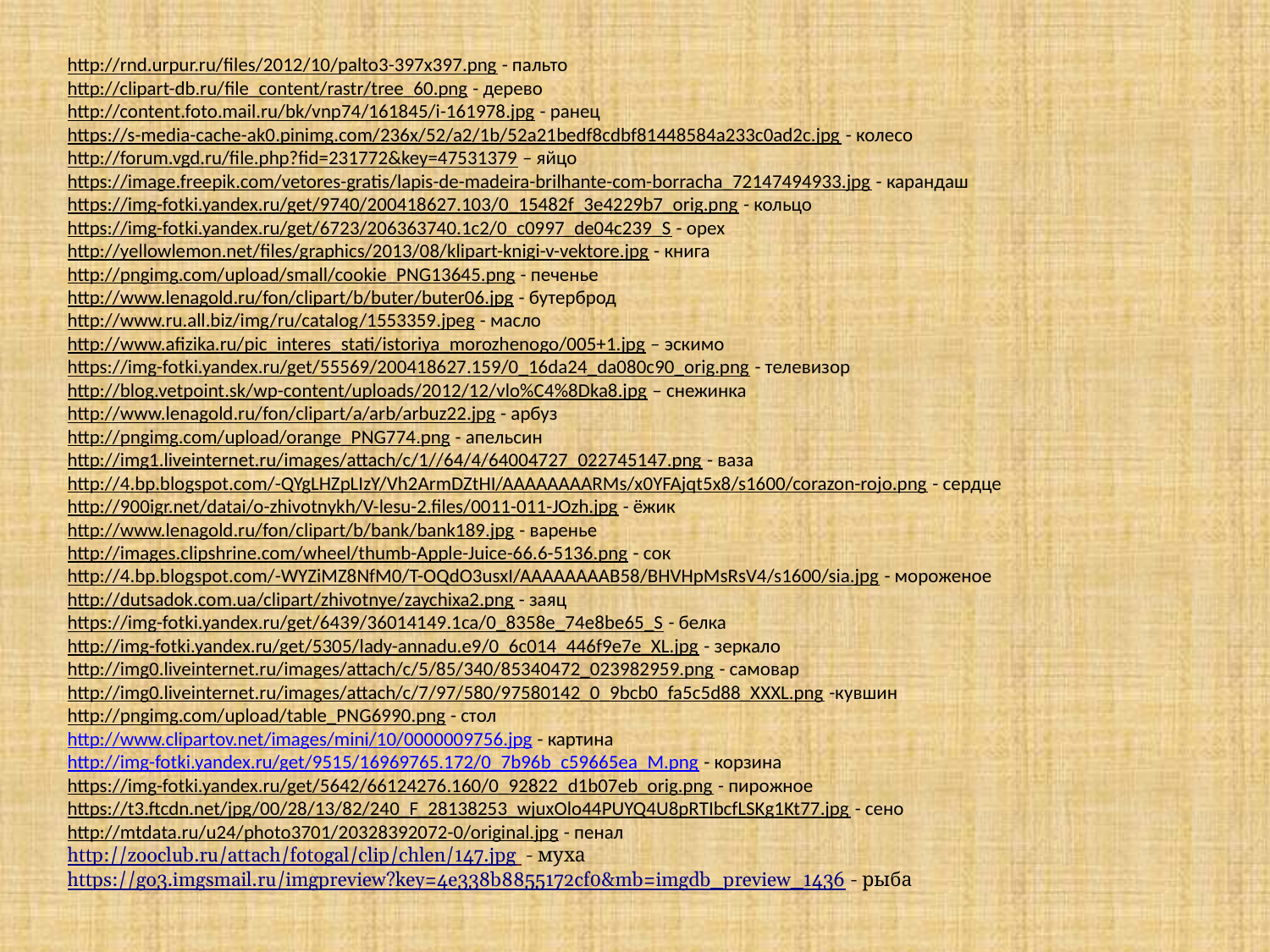

http://rnd.urpur.ru/files/2012/10/palto3-397x397.png - пальто
http://clipart-db.ru/file_content/rastr/tree_60.png - дерево
http://content.foto.mail.ru/bk/vnp74/161845/i-161978.jpg - ранец
https://s-media-cache-ak0.pinimg.com/236x/52/a2/1b/52a21bedf8cdbf81448584a233c0ad2c.jpg - колесо
http://forum.vgd.ru/file.php?fid=231772&key=47531379 – яйцо
https://image.freepik.com/vetores-gratis/lapis-de-madeira-brilhante-com-borracha_72147494933.jpg - карандаш
https://img-fotki.yandex.ru/get/9740/200418627.103/0_15482f_3e4229b7_orig.png - кольцо
https://img-fotki.yandex.ru/get/6723/206363740.1c2/0_c0997_de04c239_S - орех
http://yellowlemon.net/files/graphics/2013/08/klipart-knigi-v-vektore.jpg - книга
http://pngimg.com/upload/small/cookie_PNG13645.png - печенье
http://www.lenagold.ru/fon/clipart/b/buter/buter06.jpg - бутерброд
http://www.ru.all.biz/img/ru/catalog/1553359.jpeg - масло
http://www.afizika.ru/pic_interes_stati/istoriya_morozhenogo/005+1.jpg – эскимо
https://img-fotki.yandex.ru/get/55569/200418627.159/0_16da24_da080c90_orig.png - телевизор
http://blog.vetpoint.sk/wp-content/uploads/2012/12/vlo%C4%8Dka8.jpg – снежинка
http://www.lenagold.ru/fon/clipart/a/arb/arbuz22.jpg - арбуз
http://pngimg.com/upload/orange_PNG774.png - апельсин
http://img1.liveinternet.ru/images/attach/c/1//64/4/64004727_022745147.png - ваза
http://4.bp.blogspot.com/-QYgLHZpLIzY/Vh2ArmDZtHI/AAAAAAAARMs/x0YFAjqt5x8/s1600/corazon-rojo.png - сердце
http://900igr.net/datai/o-zhivotnykh/V-lesu-2.files/0011-011-JOzh.jpg - ёжик
http://www.lenagold.ru/fon/clipart/b/bank/bank189.jpg - варенье
http://images.clipshrine.com/wheel/thumb-Apple-Juice-66.6-5136.png - сок
http://4.bp.blogspot.com/-WYZiMZ8NfM0/T-OQdO3usxI/AAAAAAAAB58/BHVHpMsRsV4/s1600/sia.jpg - мороженое
http://dutsadok.com.ua/clipart/zhivotnye/zaychixa2.png - заяц
https://img-fotki.yandex.ru/get/6439/36014149.1ca/0_8358e_74e8be65_S - белка
http://img-fotki.yandex.ru/get/5305/lady-annadu.e9/0_6c014_446f9e7e_XL.jpg - зеркало
http://img0.liveinternet.ru/images/attach/c/5/85/340/85340472_023982959.png - самовар
http://img0.liveinternet.ru/images/attach/c/7/97/580/97580142_0_9bcb0_fa5c5d88_XXXL.png -кувшин
http://pngimg.com/upload/table_PNG6990.png - стол
http://www.clipartov.net/images/mini/10/0000009756.jpg - картинаhttp://img-fotki.yandex.ru/get/9515/16969765.172/0_7b96b_c59665ea_M.png - корзина
https://img-fotki.yandex.ru/get/5642/66124276.160/0_92822_d1b07eb_orig.png - пирожное
https://t3.ftcdn.net/jpg/00/28/13/82/240_F_28138253_wjuxOlo44PUYQ4U8pRTIbcfLSKg1Kt77.jpg - сено
http://mtdata.ru/u24/photo3701/20328392072-0/original.jpg - пенал
http://zooclub.ru/attach/fotogal/clip/chlen/147.jpg  - муха
https://go3.imgsmail.ru/imgpreview?key=4e338b8855172cf0&mb=imgdb_preview_1436 - рыба